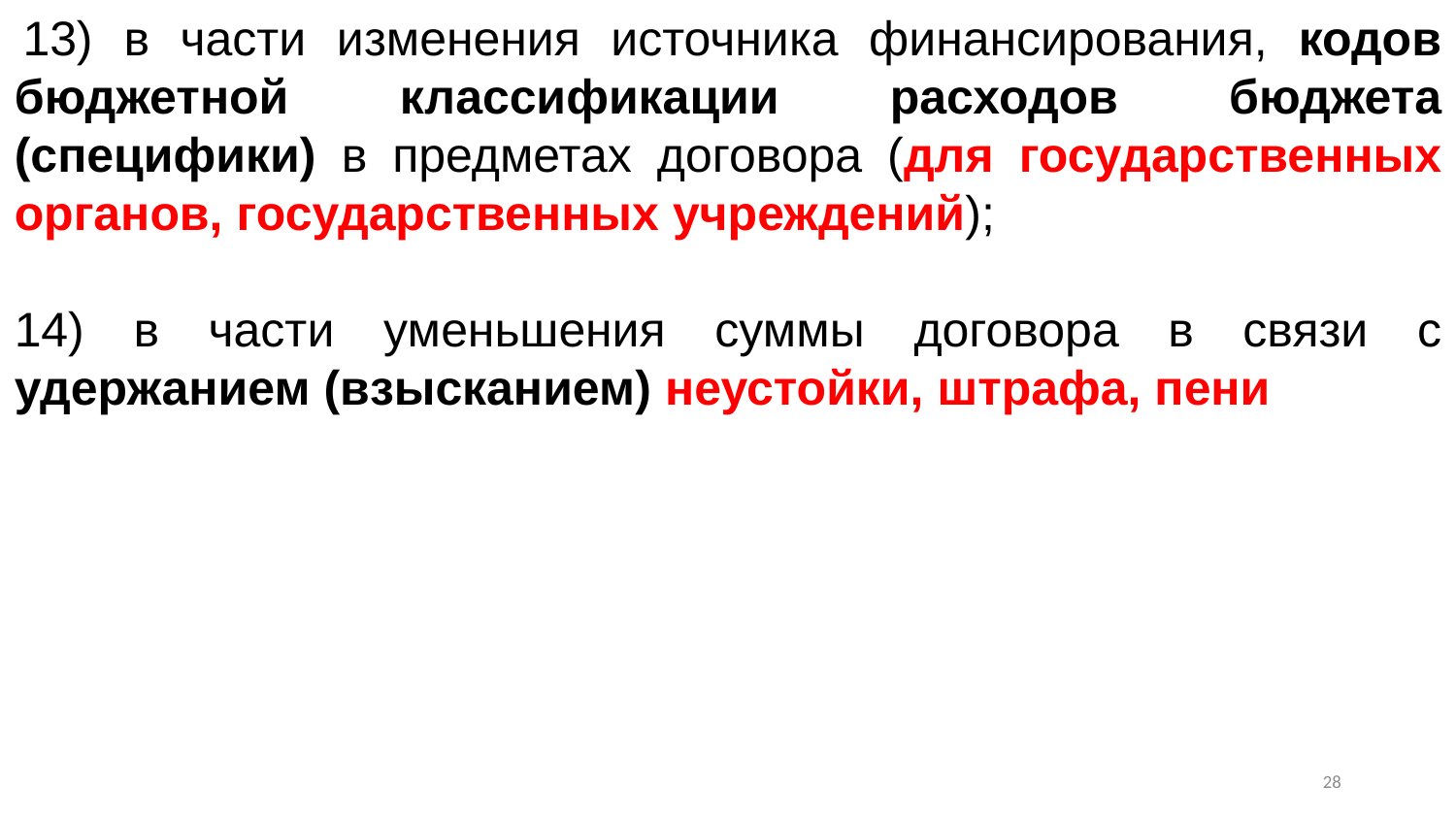

13) в части изменения источника финансирования, кодов бюджетной классификации расходов бюджета (специфики) в предметах договора (для государственных органов, государственных учреждений);

14) в части уменьшения суммы договора в связи с удержанием (взысканием) неустойки, штрафа, пени

28